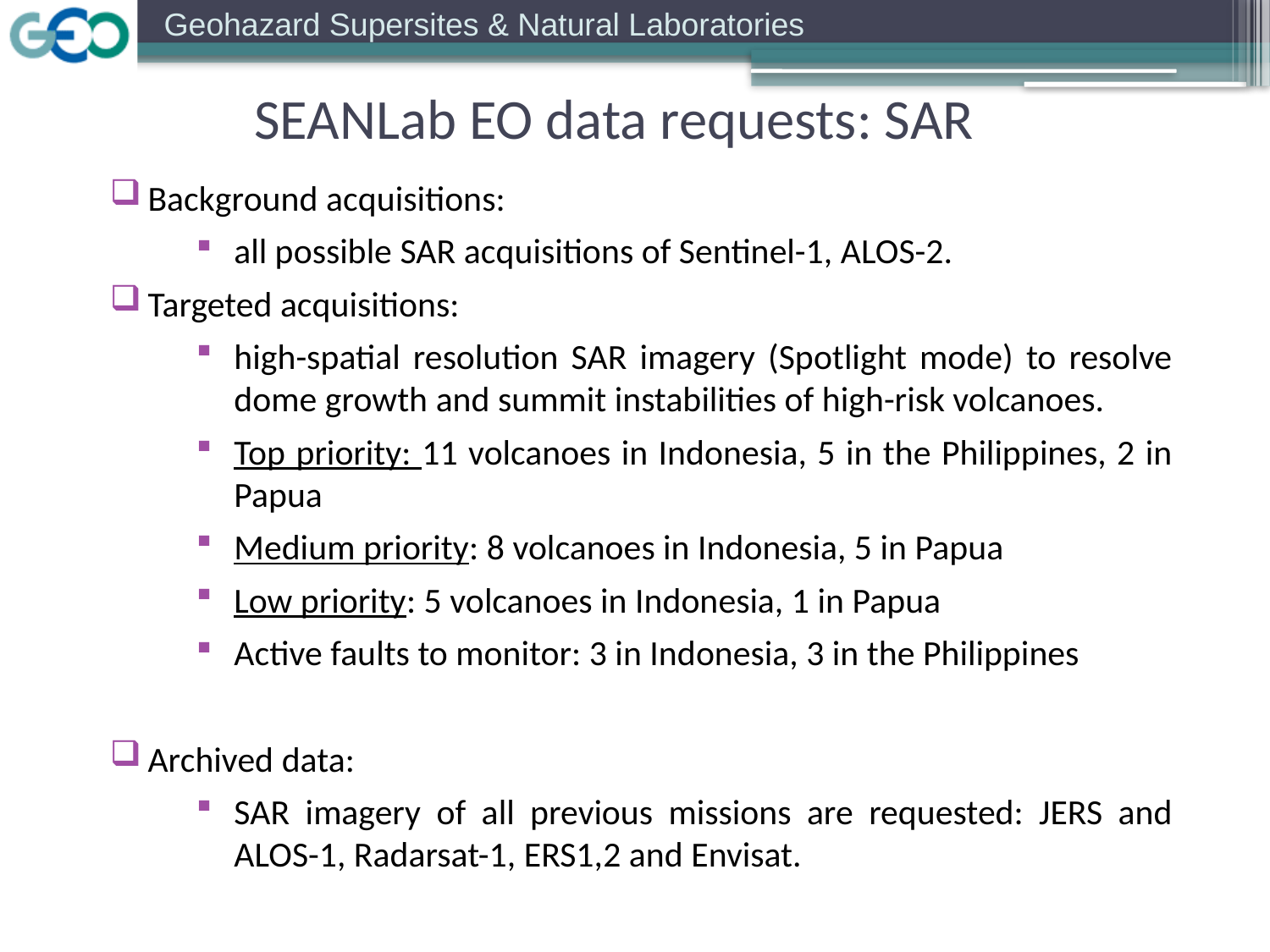

SEANLab EO data requests: SAR

Background acquisitions:
all possible SAR acquisitions of Sentinel-1, ALOS-2.
Targeted acquisitions:
high-spatial resolution SAR imagery (Spotlight mode) to resolve dome growth and summit instabilities of high-risk volcanoes.
Top priority: 11 volcanoes in Indonesia, 5 in the Philippines, 2 in Papua
Medium priority: 8 volcanoes in Indonesia, 5 in Papua
Low priority: 5 volcanoes in Indonesia, 1 in Papua
Active faults to monitor: 3 in Indonesia, 3 in the Philippines

Archived data:
SAR imagery of all previous missions are requested: JERS and ALOS-1, Radarsat-1, ERS1,2 and Envisat.